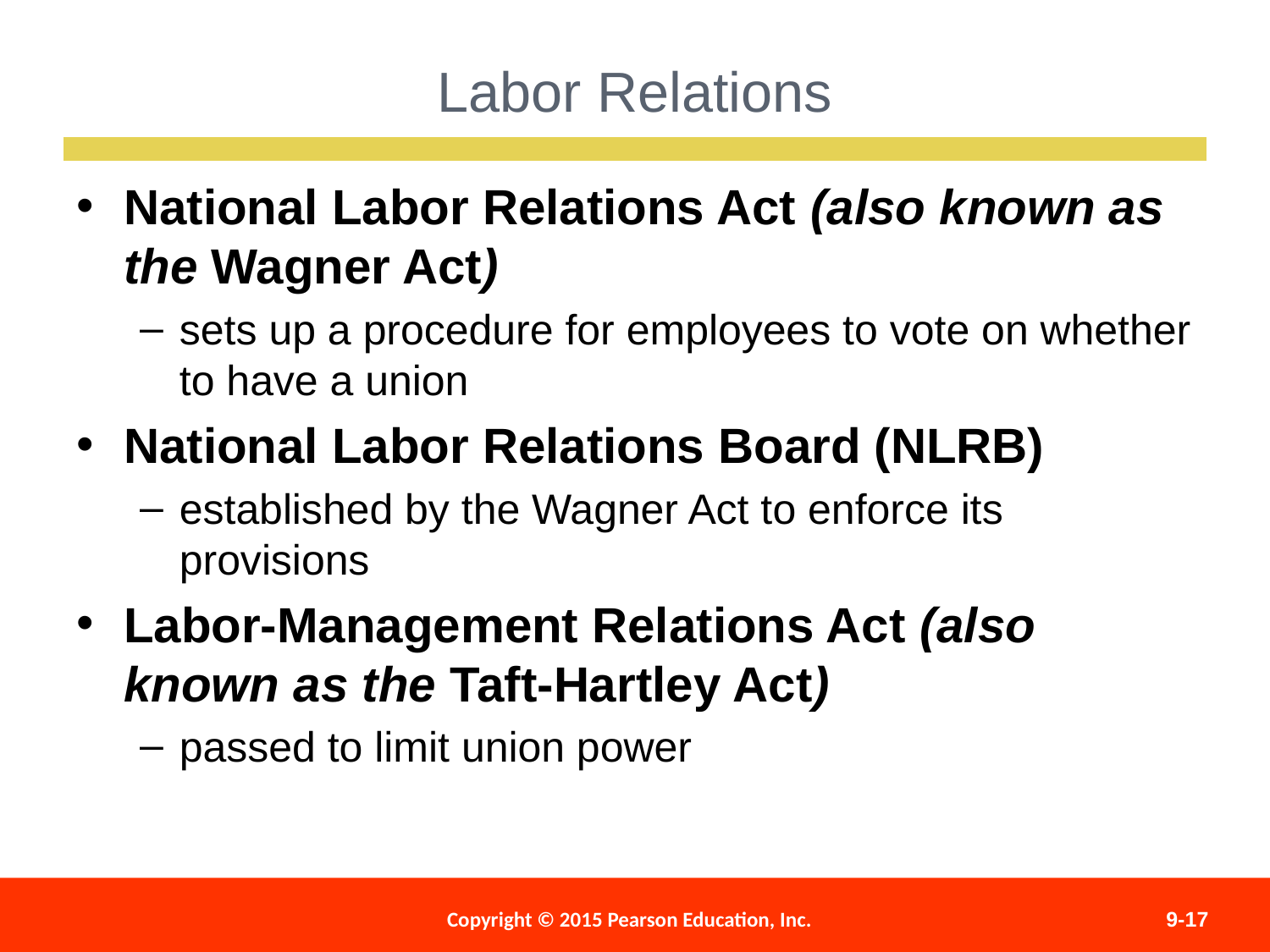

Labor Relations
National Labor Relations Act (also known as the Wagner Act)
sets up a procedure for employees to vote on whether to have a union
National Labor Relations Board (NLRB)
established by the Wagner Act to enforce its provisions
Labor-Management Relations Act (also known as the Taft-Hartley Act)
passed to limit union power